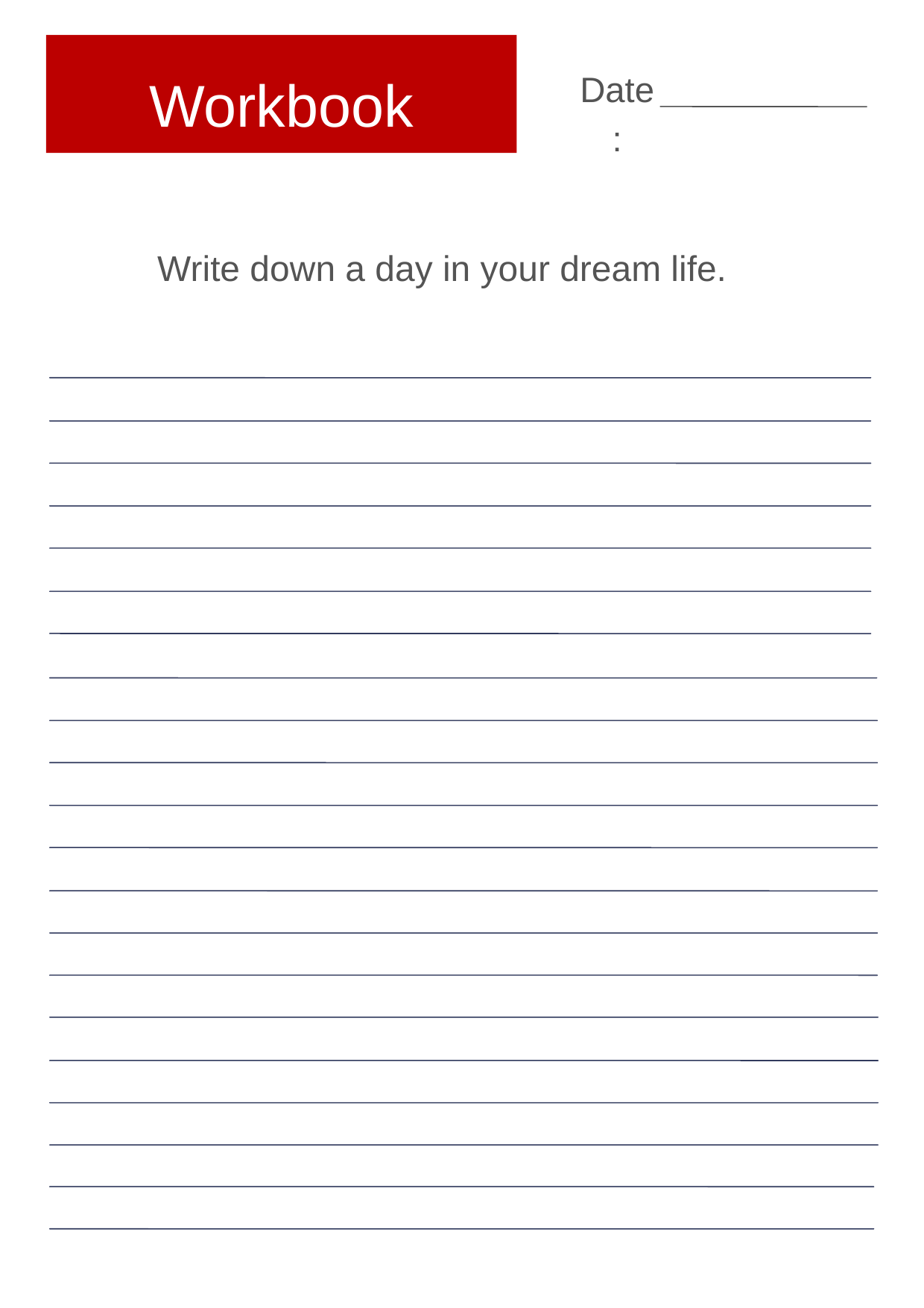

Workbook
Date:

Write down a day in your dream life.